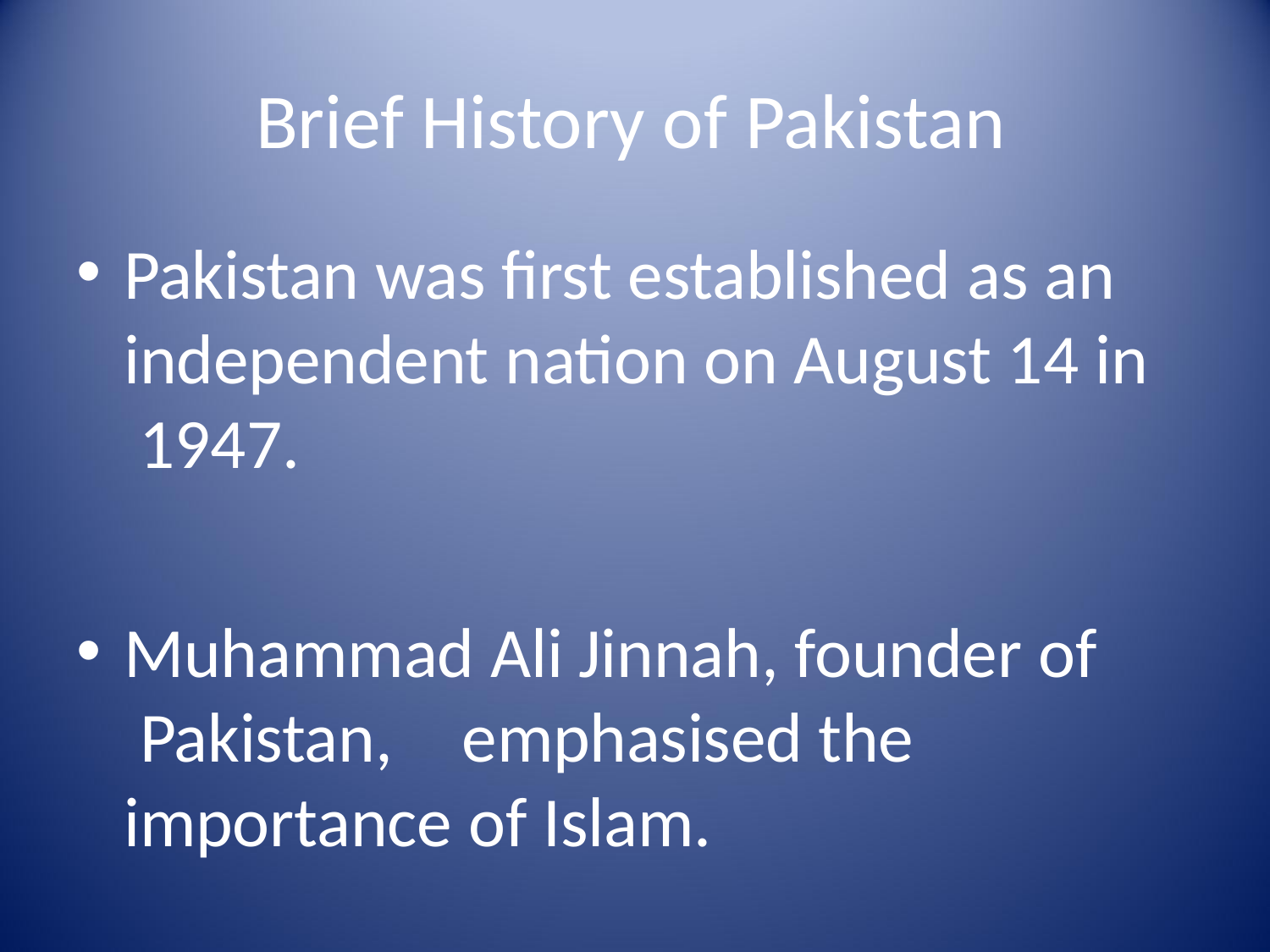

# Brief History of Pakistan
Pakistan was first established as an  independent nation on August 14 in  1947.

Muhammad Ali Jinnah, founder of  Pakistan,	emphasised the  importance of Islam.